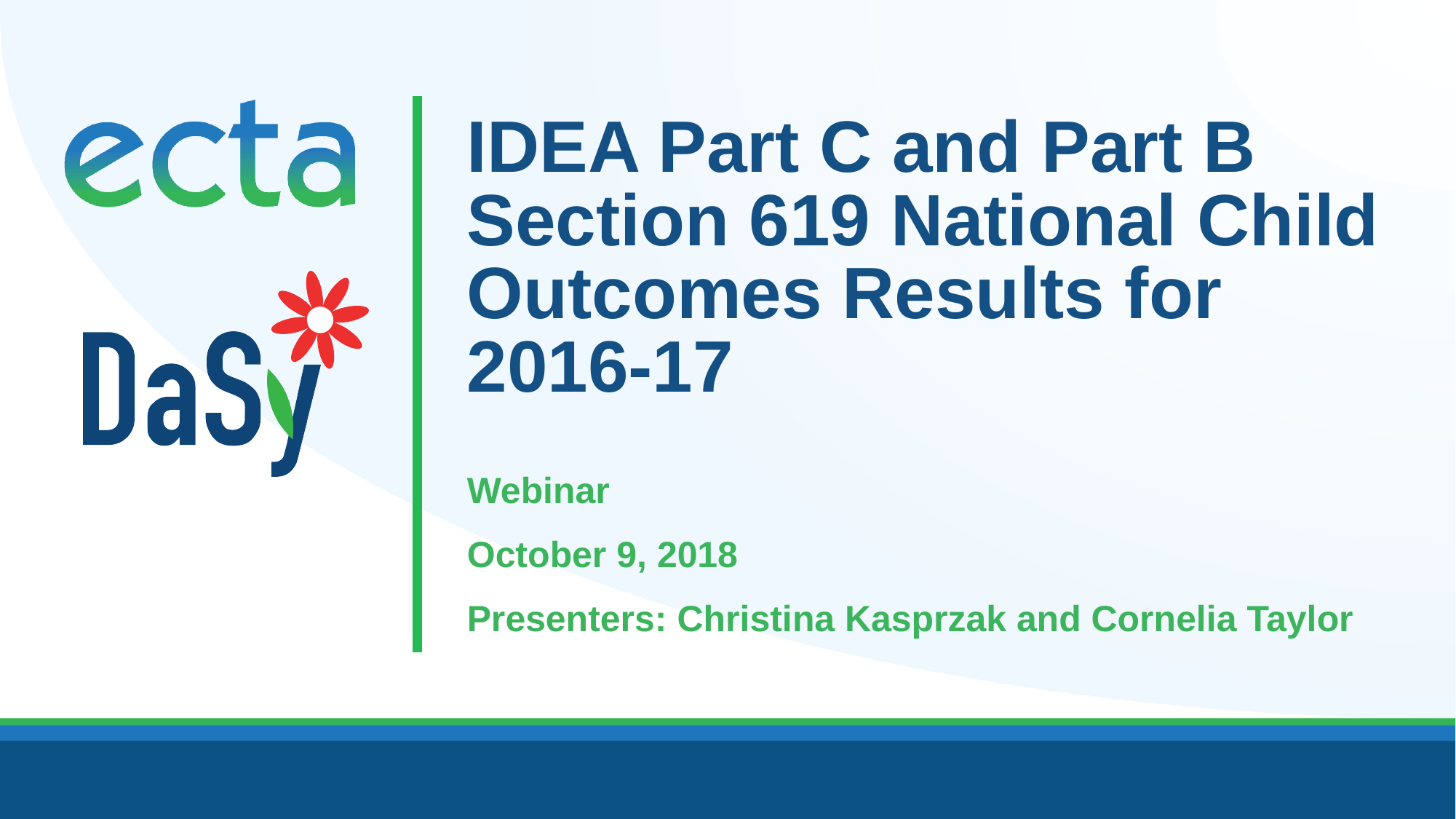

# IDEA Part C and Part B Section 619 National Child Outcomes Results for 2016-17
Webinar
October 9, 2018
Presenters: Christina Kasprzak and Cornelia Taylor